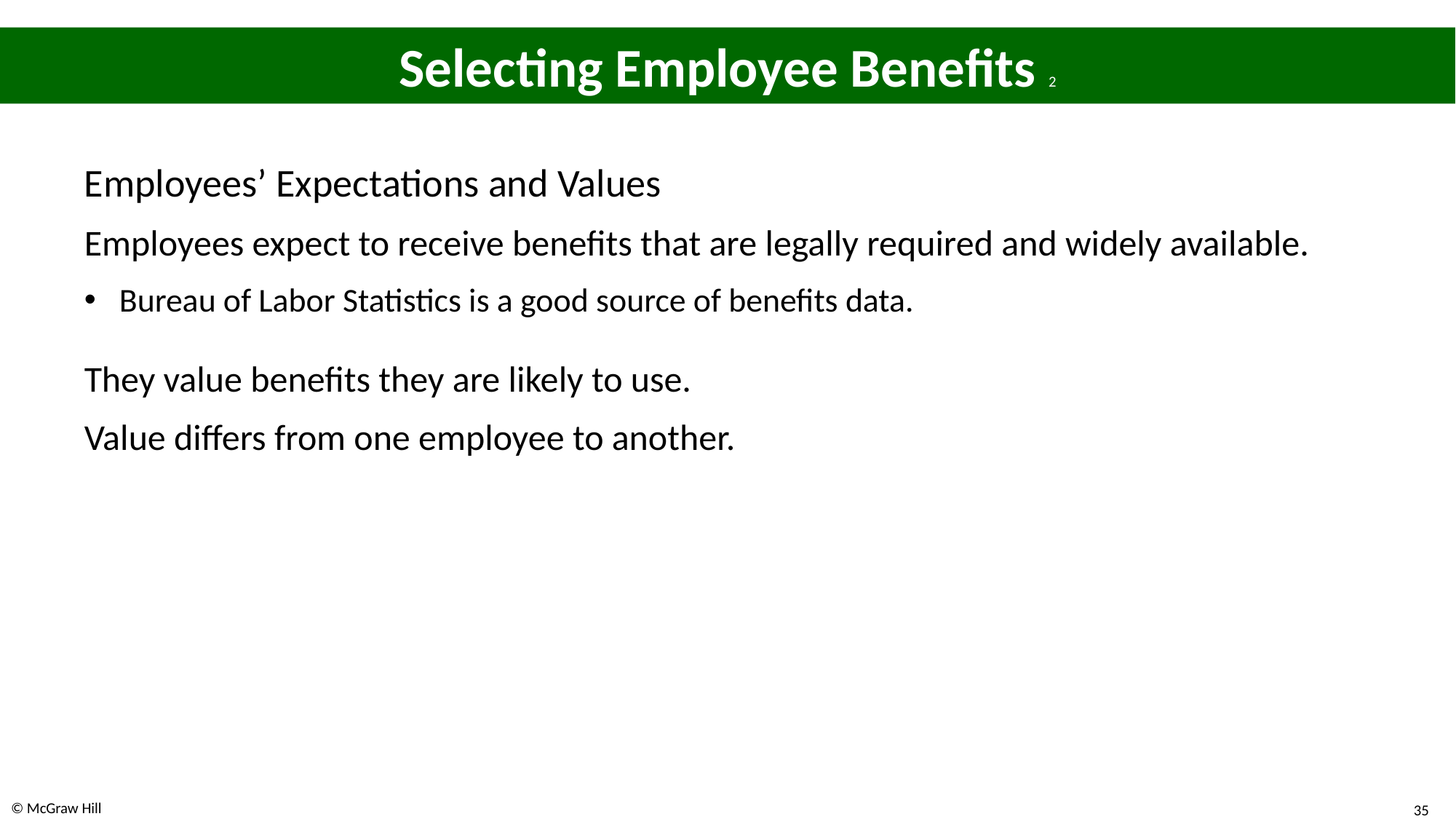

# Selecting Employee Benefits 2
Employees’ Expectations and Values
Employees expect to receive benefits that are legally required and widely available.
Bureau of Labor Statistics is a good source of benefits data.
They value benefits they are likely to use.
Value differs from one employee to another.